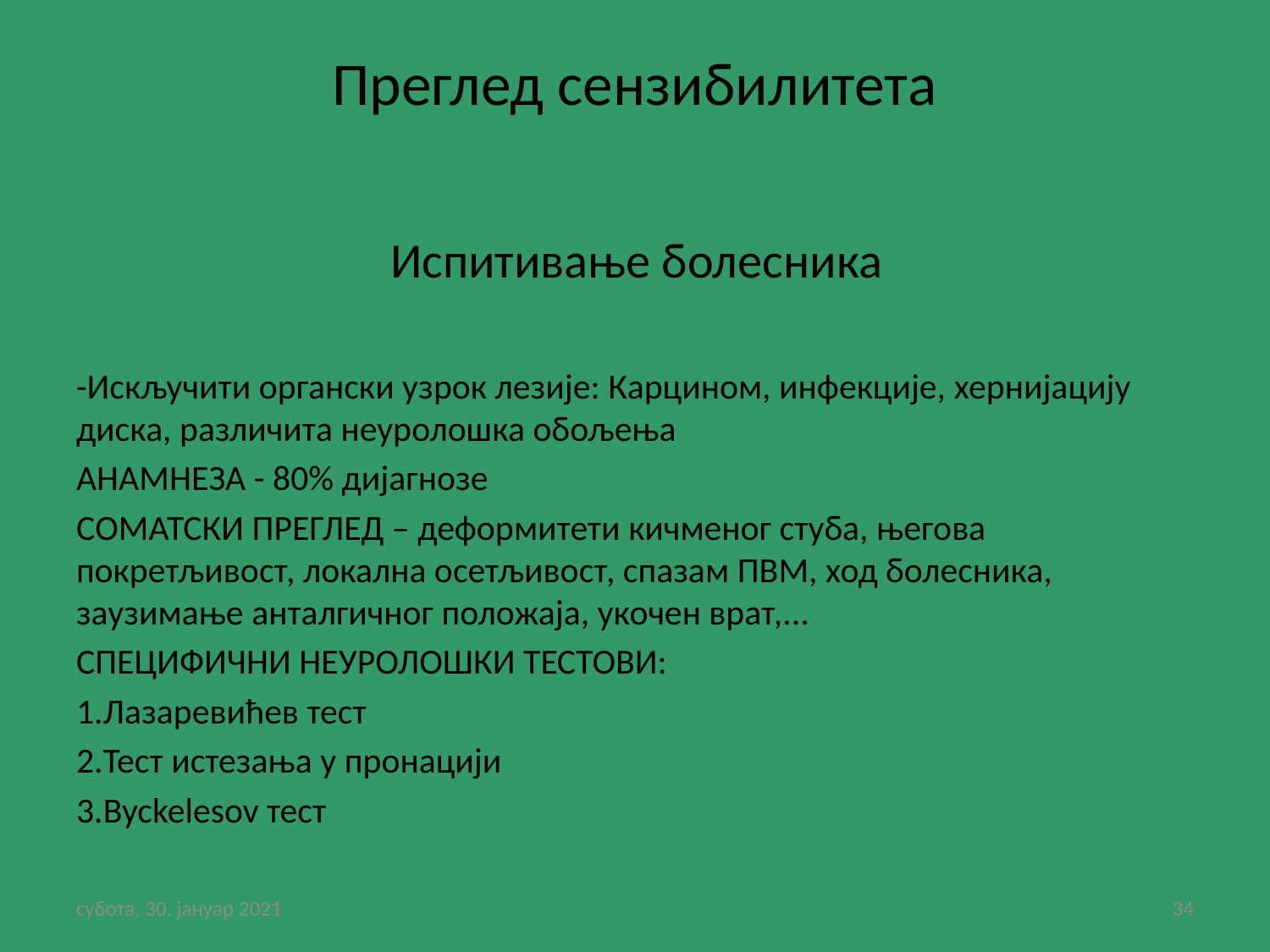

# Преглед сензибилитета
                            Испитивање болесника

-Искључити органски узрок лезије: Карцином, инфекције, хернијацију диска, различита неуролошка обољења
АНАМНЕЗА - 80% дијагнозе
СОМАТСКИ ПРЕГЛЕД – деформитети кичменог стуба, његова покретљивост, локална осетљивост, спазам ПВМ, ход болесника, заузимање анталгичног положаја, укочен врат,...
СПЕЦИФИЧНИ НЕУРОЛОШКИ ТЕСТОВИ:
1.Лазаревићев тест
2.Тест истезања у пронацији
3.Byckelesov тест

субота, 30. јануар 2021
34